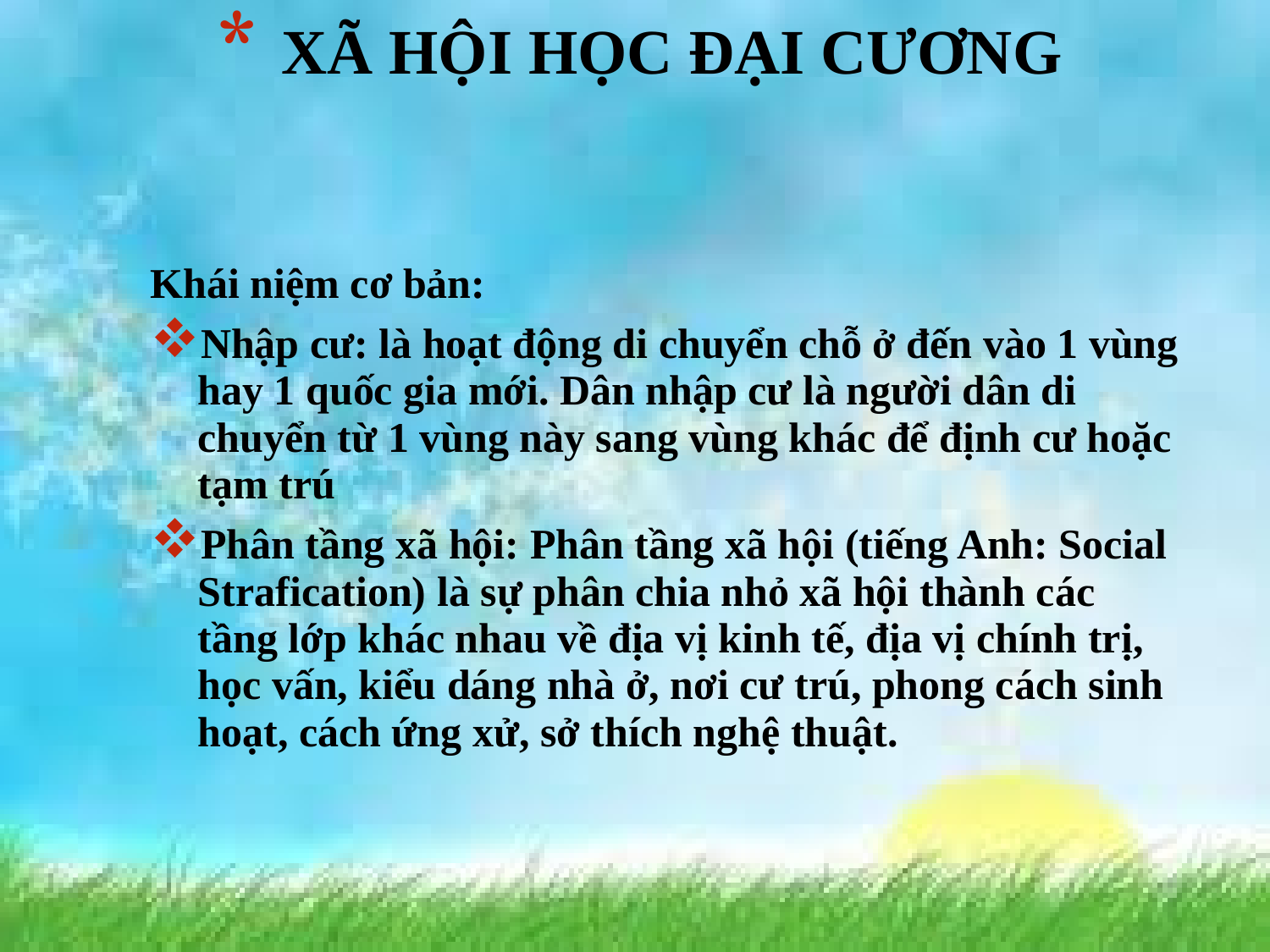

# XÃ HỘI HỌC ĐẠI CƯƠNG
Khái niệm cơ bản:
Nhập cư: là hoạt động di chuyển chỗ ở đến vào 1 vùng hay 1 quốc gia mới. Dân nhập cư là người dân di chuyển từ 1 vùng này sang vùng khác để định cư hoặc tạm trú
Phân tầng xã hội: Phân tầng xã hội (tiếng Anh: Social Strafication) là sự phân chia nhỏ xã hội thành các tầng lớp khác nhau về địa vị kinh tế, địa vị chính trị, học vấn, kiểu dáng nhà ở, nơi cư trú, phong cách sinh hoạt, cách ứng xử, sở thích nghệ thuật.